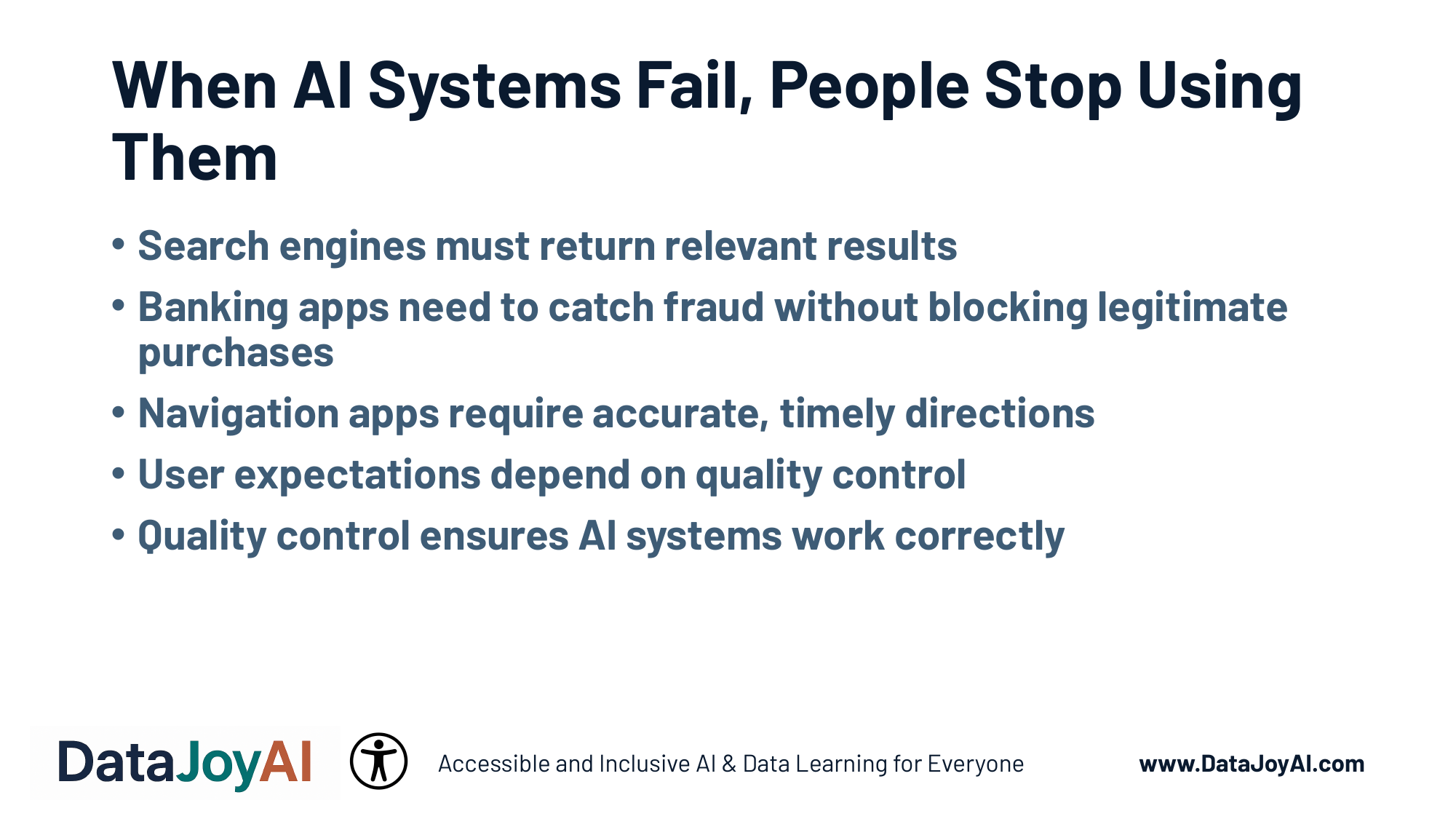

# When AI Systems Fail, People Stop Using Them
Search engines must return relevant results
Banking apps need to catch fraud without blocking legitimate purchases
Navigation apps require accurate, timely directions
User expectations depend on quality control
Quality control ensures AI systems work correctly